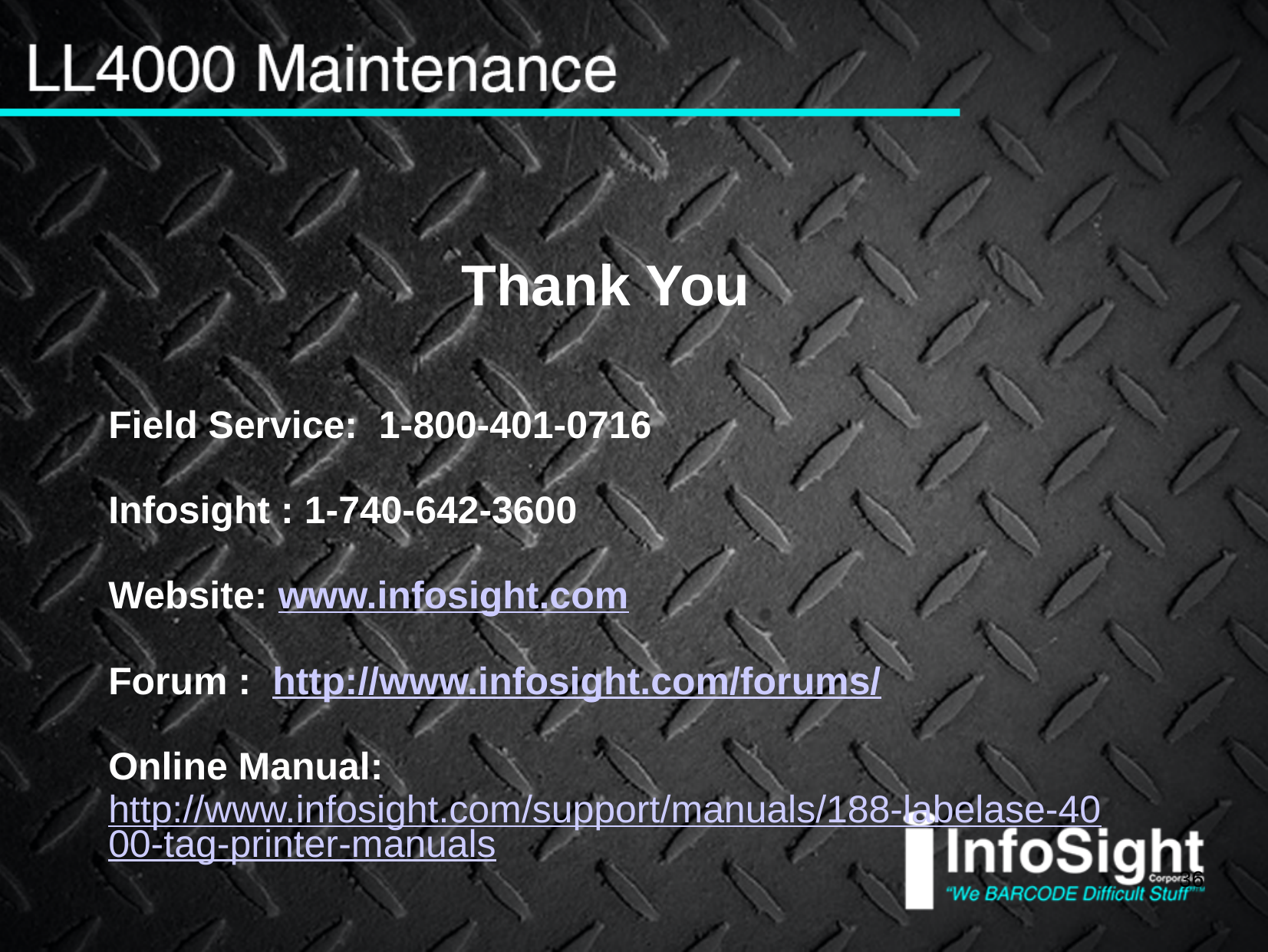

Thank You

Field Service:  1-800-401-0716

Infosight : 1-740-642-3600

Website: www.infosight.com

Forum :  http://www.infosight.com/forums/

Online Manual:  http://www.infosight.com/support/manuals/188-labelase-4000-tag-printer-manuals
36